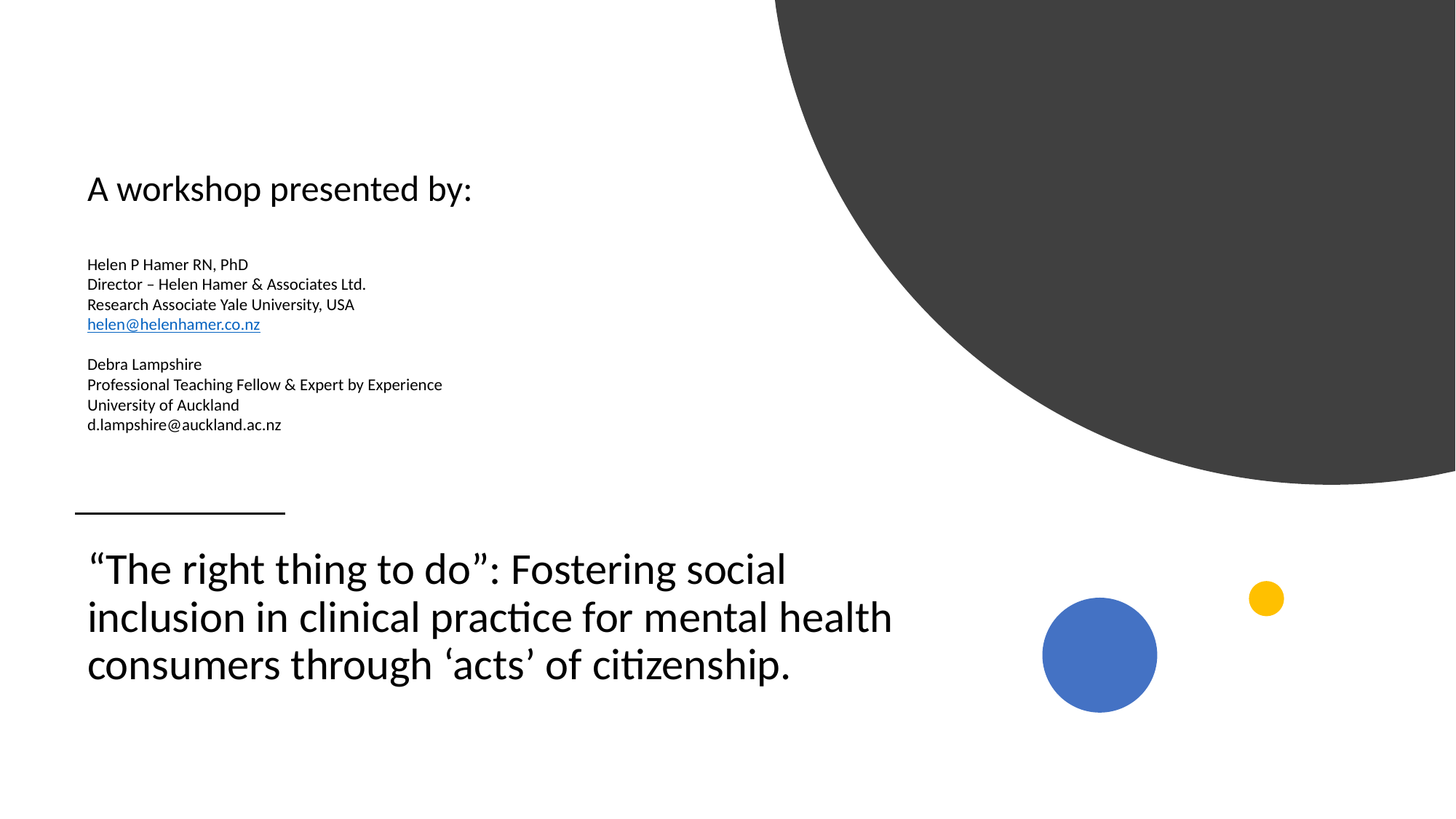

A workshop presented by:

Helen P Hamer RN, PhD
Director – Helen Hamer & Associates Ltd.
Research Associate Yale University, USA
helen@helenhamer.co.nz

Debra Lampshire
Professional Teaching Fellow & Expert by Experience
University of Auckland
d.lampshire@auckland.ac.nz
# “The right thing to do”: Fostering social inclusion in clinical practice for mental health consumers through ‘acts’ of citizenship.